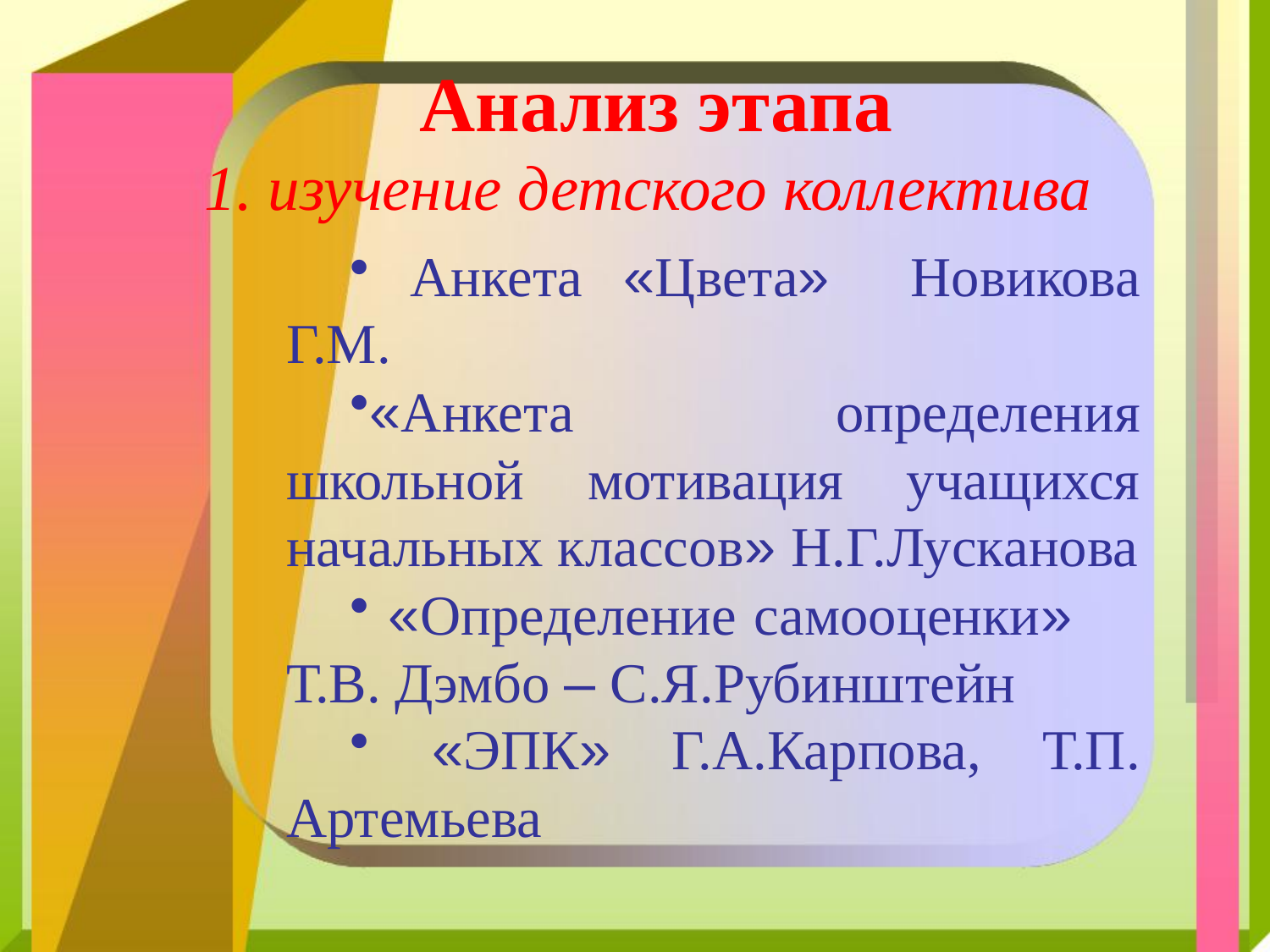

# Анализ этапа 1. изучение детского коллектива
 Анкета «Цвета»  Новикова Г.М.
«Анкета определения школьной мотивация учащихся начальных классов» Н.Г.Лусканова
 «Определение самооценки»     Т.В. Дэмбо – С.Я.Рубинштейн
 «ЭПК» Г.А.Карпова, Т.П. Артемьева